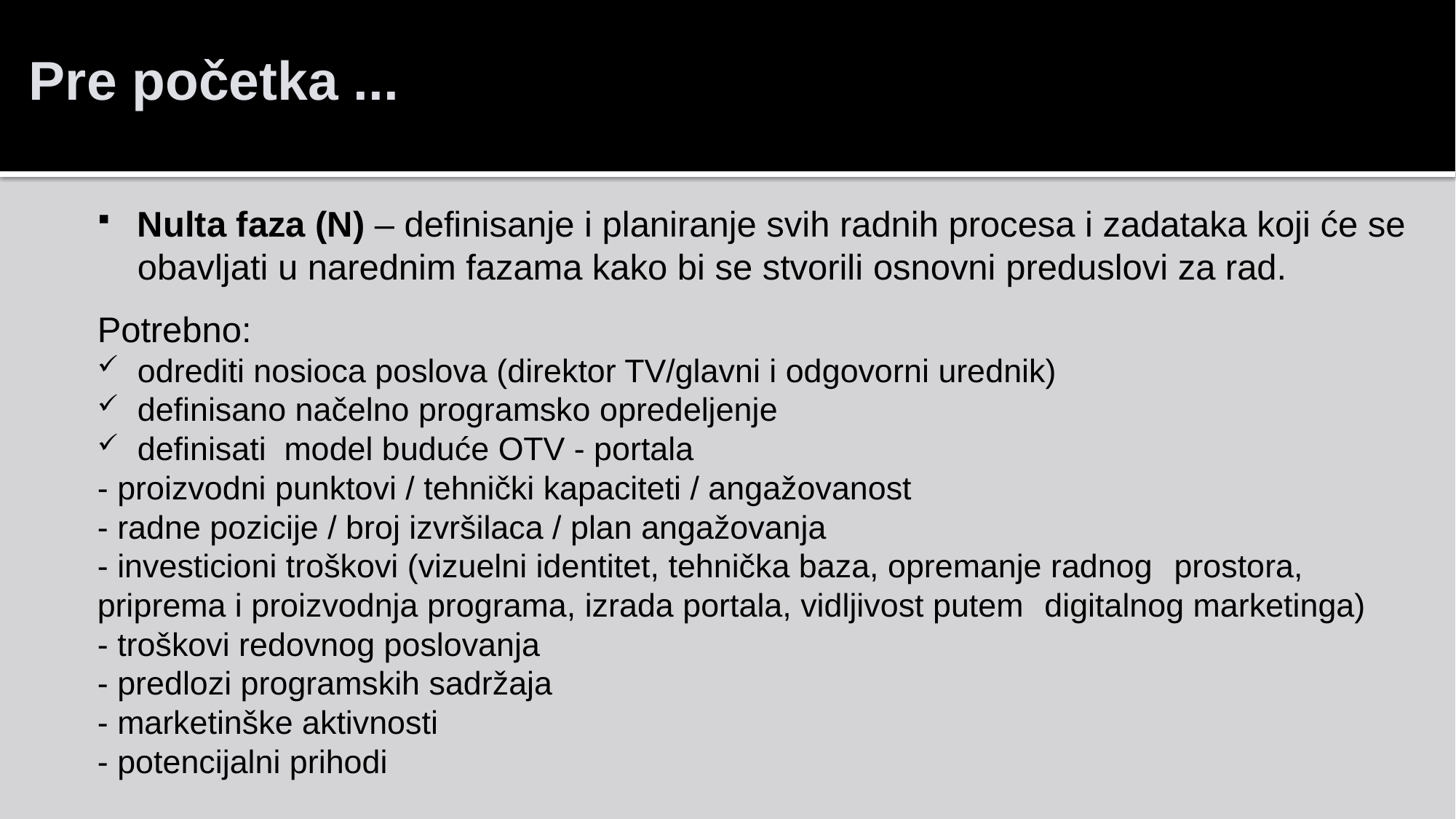

Pre početka ...

Nulta faza (N) – definisanje i planiranje svih radnih procesa i zadataka koji će se obavljati u narednim fazama kako bi se stvorili osnovni preduslovi za rad.

Potrebno:
odrediti nosioca poslova (direktor TV/glavni i odgovorni urednik)
definisano načelno programsko opredeljenje
definisati  model buduće OTV - portala
	‐ proizvodni punktovi / tehnički kapaciteti / angažovanost
	‐ radne pozicije / broj izvršilaca / plan angažovanja
	‐ investicioni troškovi (vizuelni identitet, tehnička baza, opremanje radnog  prostora, 		   priprema i proizvodnja programa, izrada portala, vidljivost putem  digitalnog marketinga)
	‐ troškovi redovnog poslovanja
	‐ predlozi programskih sadržaja
	‐ marketinške aktivnosti
	‐ potencijalni prihodi